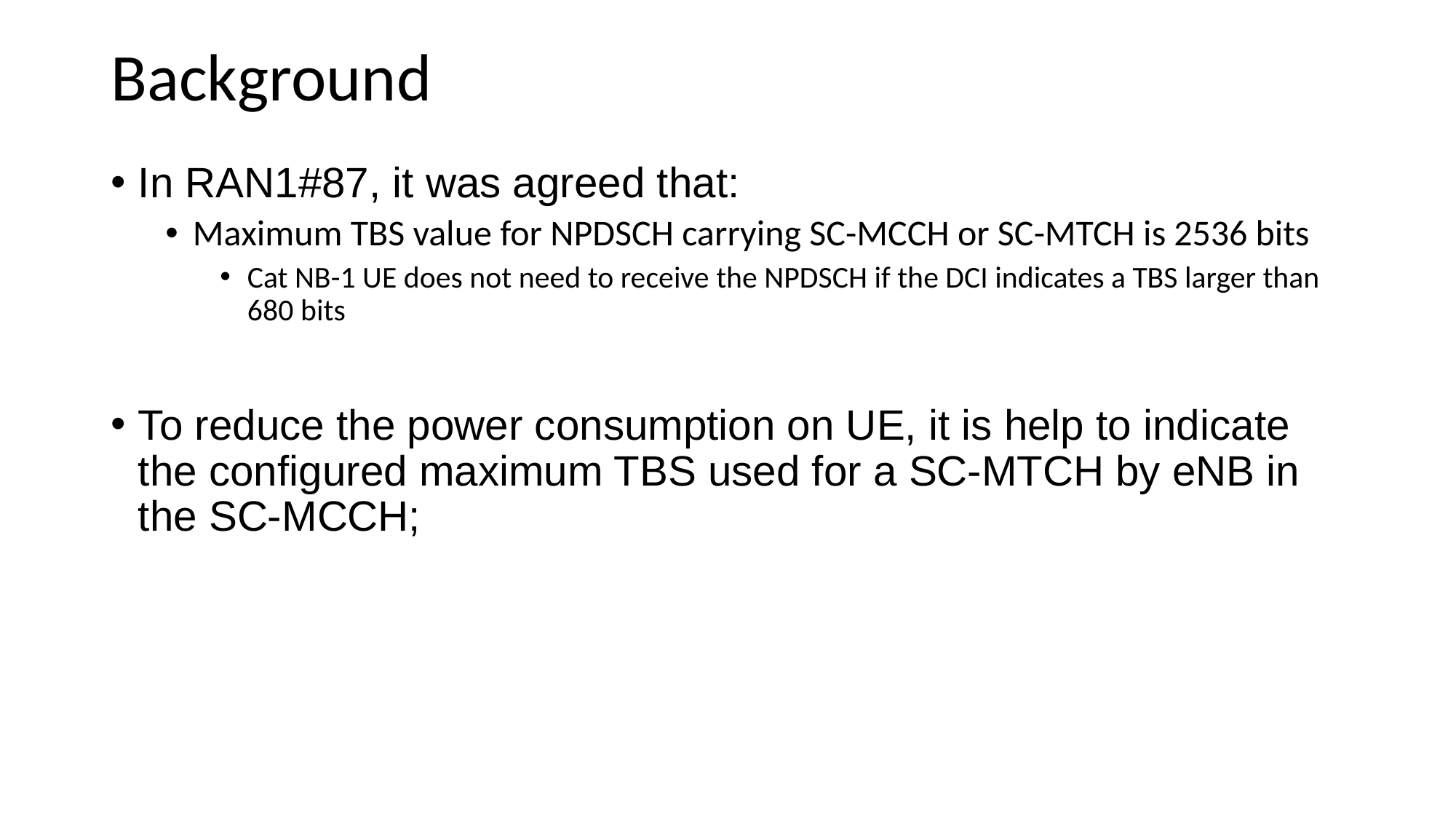

# Background
In RAN1#87, it was agreed that:
Maximum TBS value for NPDSCH carrying SC-MCCH or SC-MTCH is 2536 bits
Cat NB-1 UE does not need to receive the NPDSCH if the DCI indicates a TBS larger than 680 bits

To reduce the power consumption on UE, it is help to indicate the configured maximum TBS used for a SC-MTCH by eNB in the SC-MCCH;